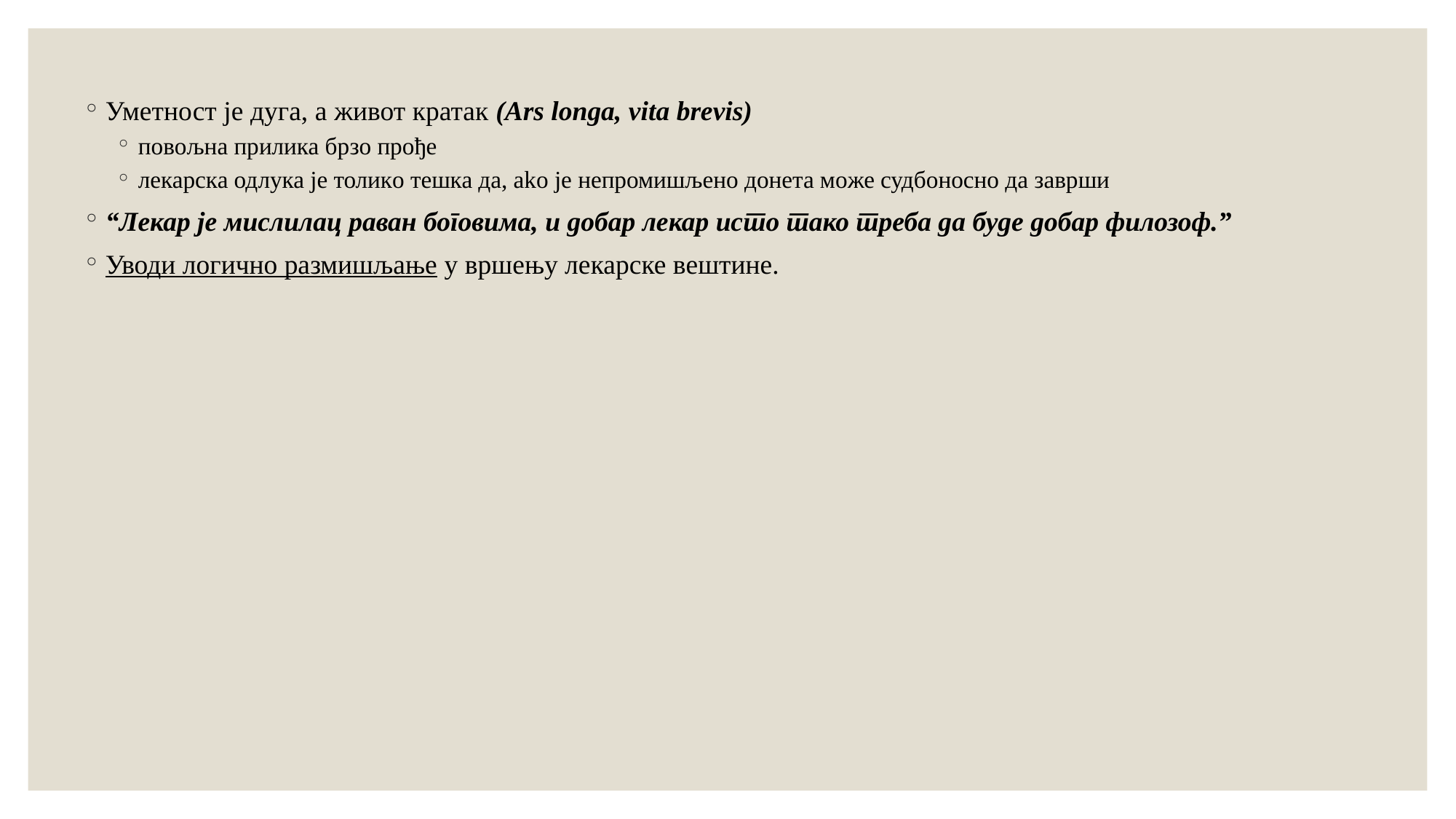

Уметност је дуга, а живот кратак (Ars longa, vita brevis)
повољна прилика брзо прође
лекарска одлука је толикo тешка дa, akо је непромишљeно донета мoже судбонoснo да заврши
“Лекар је мислилац раван боговима, и добар лекар исто тако треба да буде добар филозоф.”
Уводи логично размишљање у вршењу лекарске вештине.